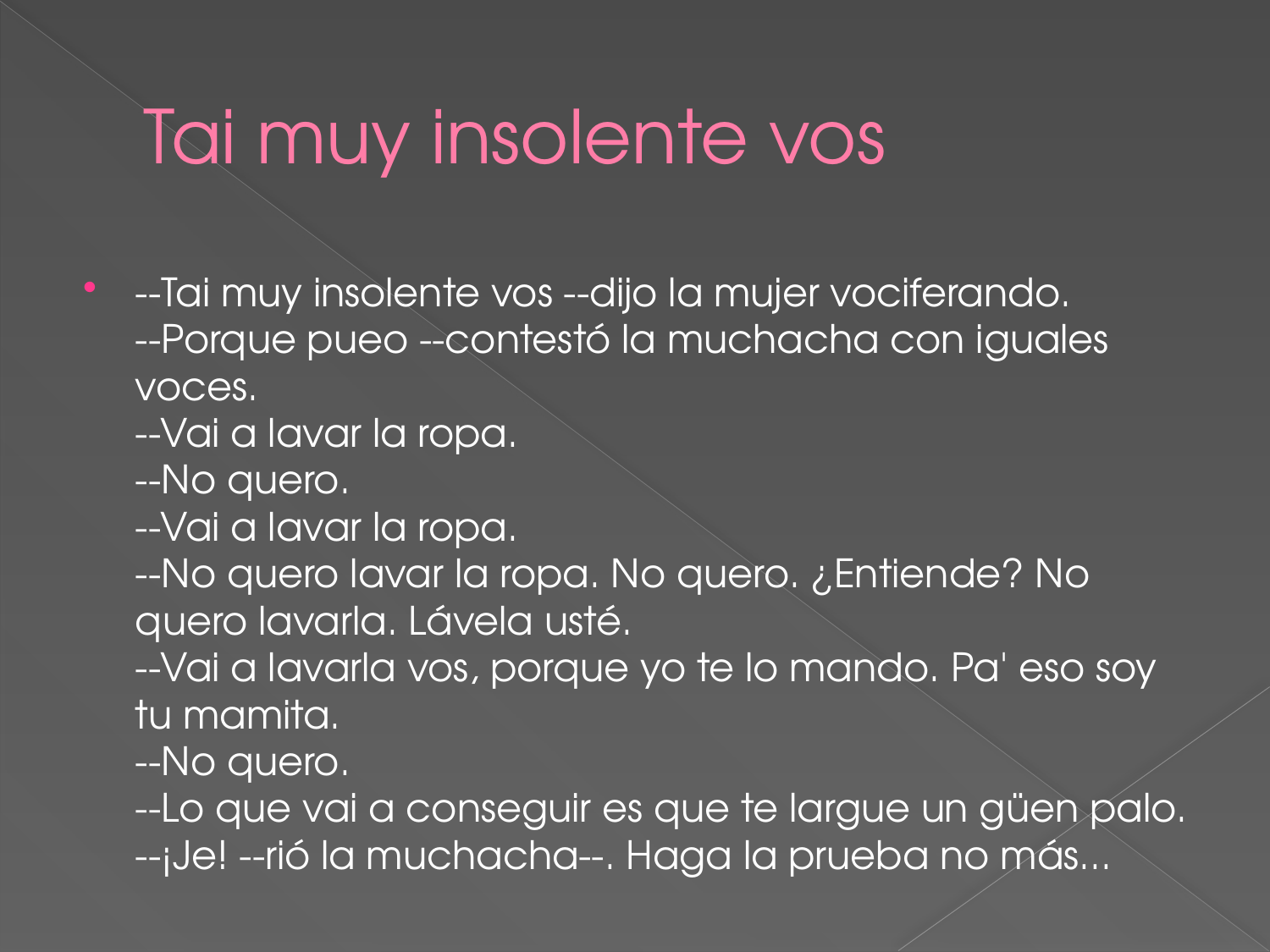

# Tai muy insolente vos
--Tai muy insolente vos --dijo la mujer vociferando.
--Porque pueo --contestó la muchacha con iguales voces.
--Vai a lavar la ropa.
--No quero.
--Vai a lavar la ropa.
--No quero lavar la ropa. No quero. ¿Entiende? No quero lavarla. Lávela usté.
--Vai a lavarla vos, porque yo te lo mando. Pa' eso soy tu mamita.
--No quero.
--Lo que vai a conseguir es que te largue un güen palo.
--¡Je! --rió la muchacha--. Haga la prueba no más...